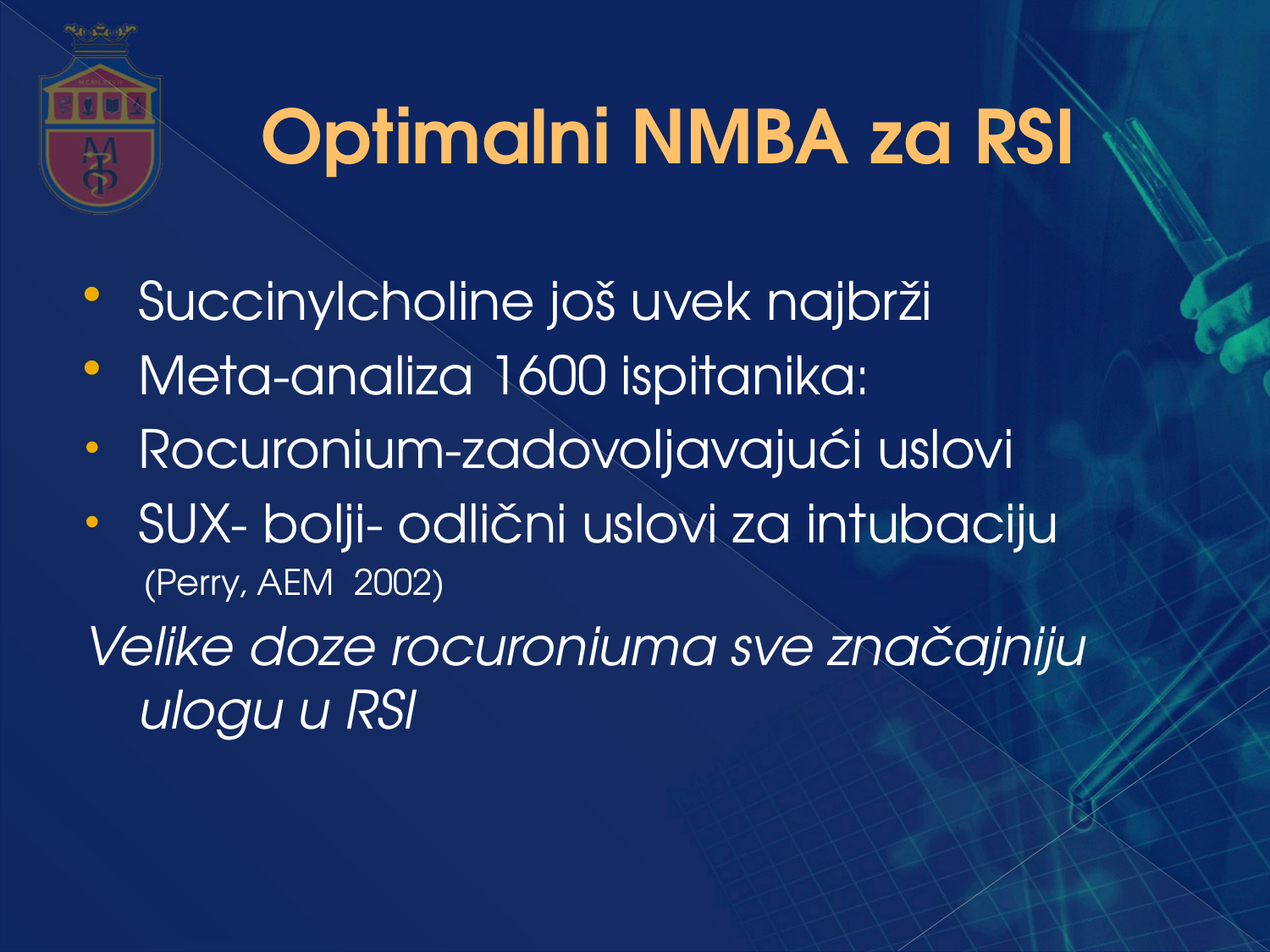

# Optimalni NMBA za RSI
Succinylcholine još uvek najbrži
Meta-analiza 1600 ispitanika:
Rocuronium-zadovoljavajući uslovi
SUX- bolji- odlični uslovi za intubaciju
      (Perry, AEM  2002)
Velike doze rocuroniuma sve značajniju ulogu u RSI